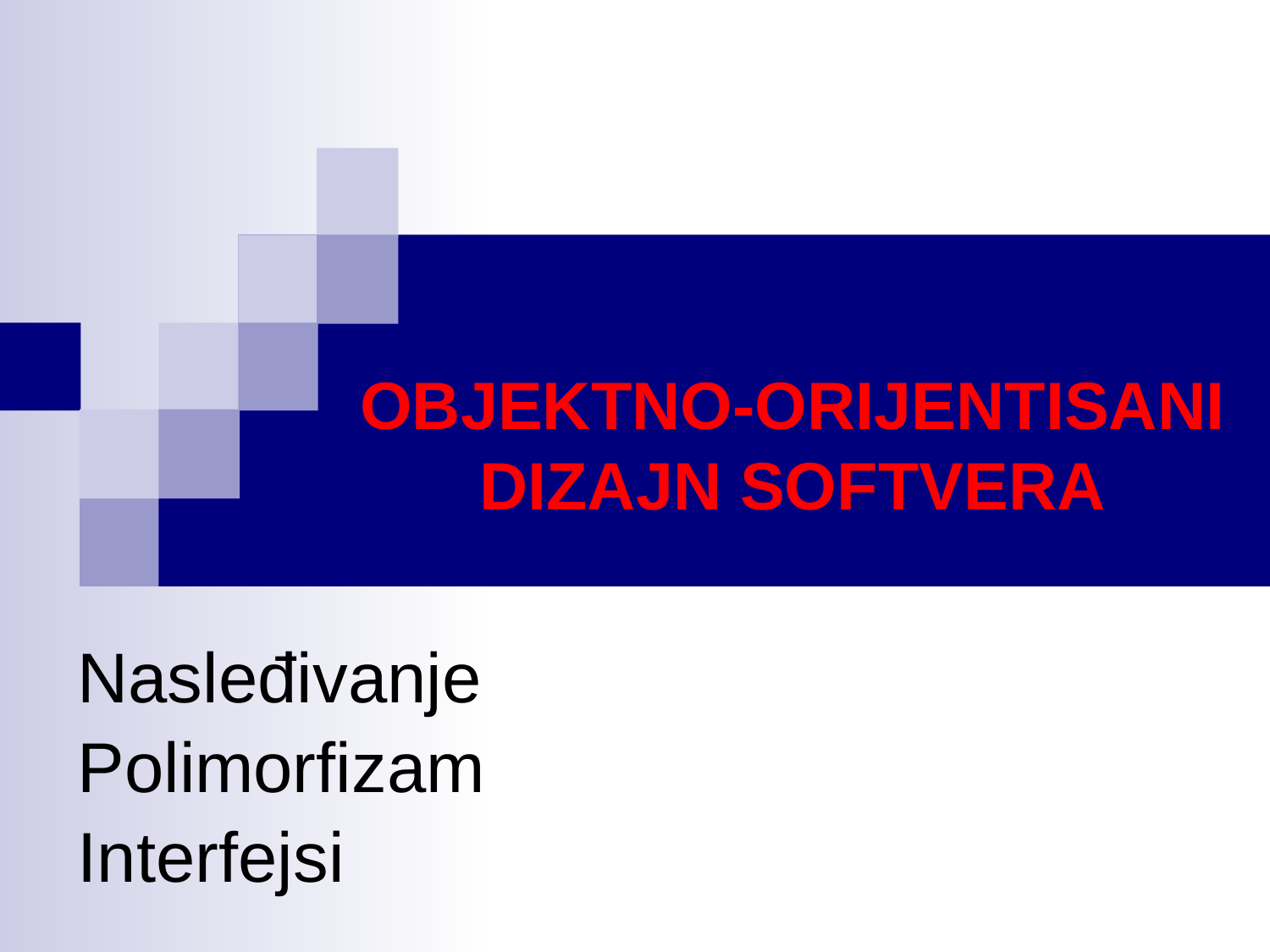

# OBJEKTNO-ORIJENTISANI DIZAJN SOFTVERA
Nasleđivanje
Polimorfizam
Interfejsi